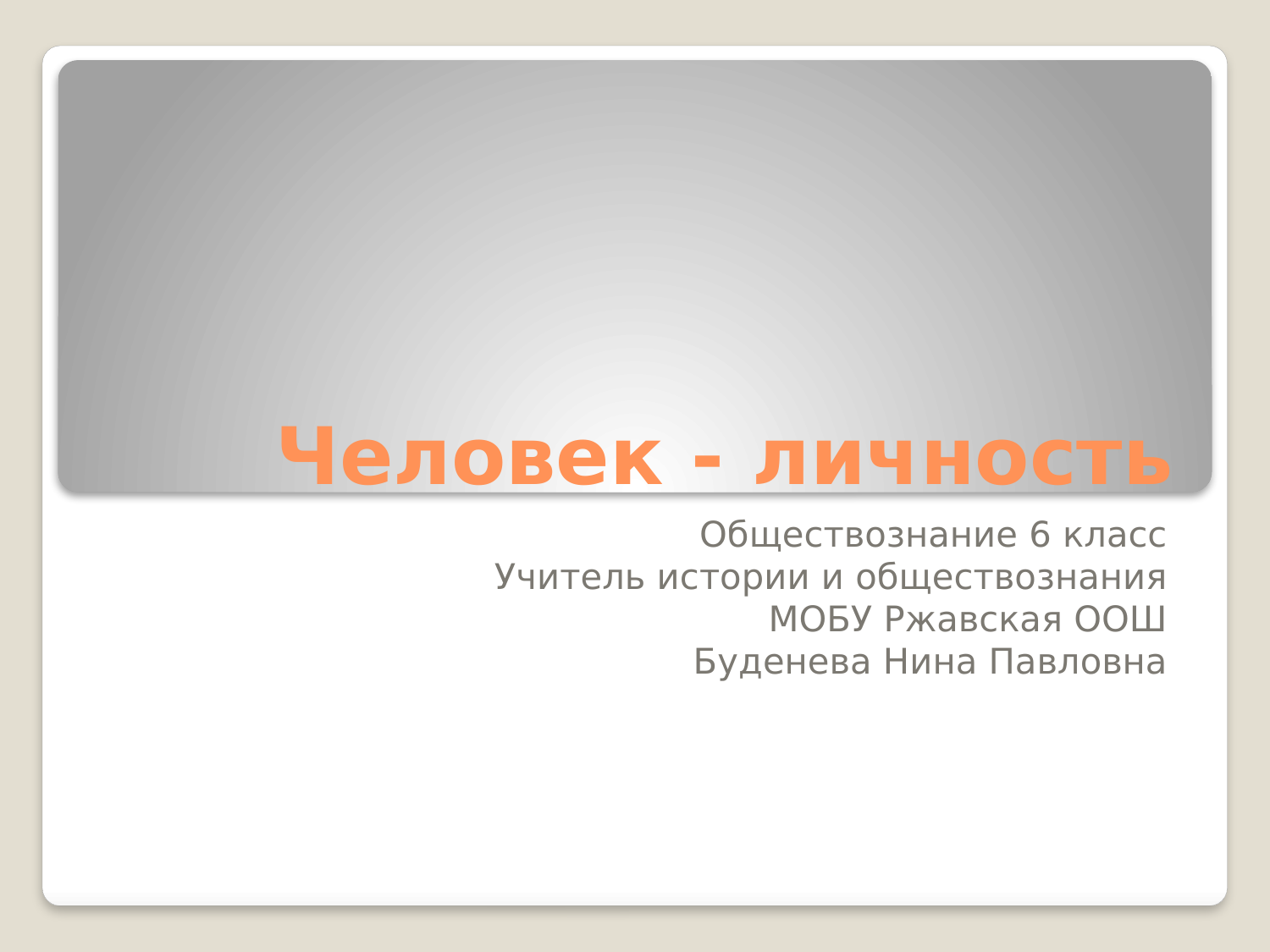

# Человек - личность
Обществознание 6 класс
Учитель истории и обществознания
 МОБУ Ржавская ООШ
Буденева Нина Павловна